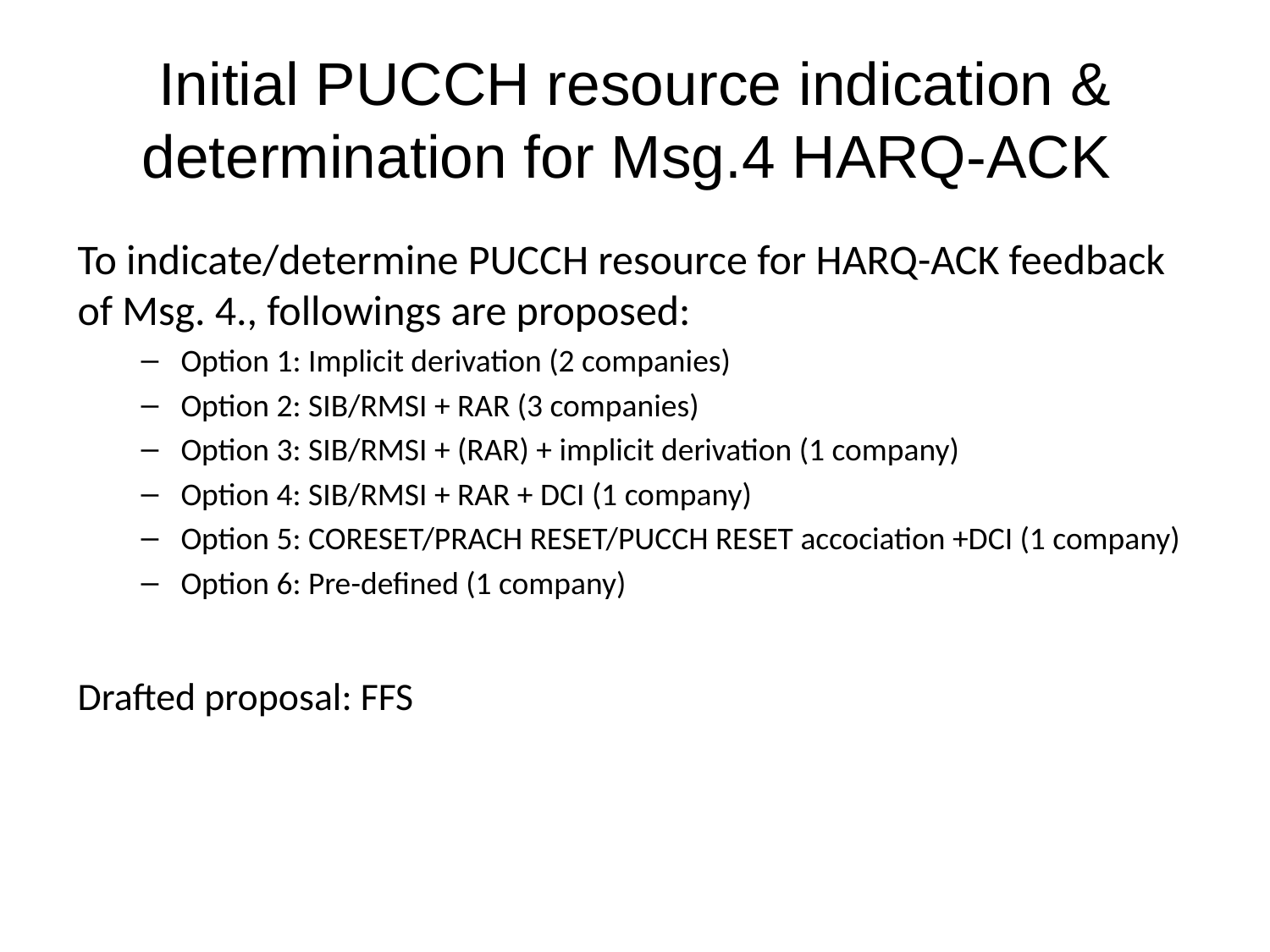

# Initial PUCCH resource indication & determination for Msg.4 HARQ-ACK
To indicate/determine PUCCH resource for HARQ-ACK feedback of Msg. 4., followings are proposed:
Option 1: Implicit derivation (2 companies)
Option 2: SIB/RMSI + RAR (3 companies)
Option 3: SIB/RMSI + (RAR) + implicit derivation (1 company)
Option 4: SIB/RMSI + RAR + DCI (1 company)
Option 5: CORESET/PRACH RESET/PUCCH RESET accociation +DCI (1 company)
Option 6: Pre-defined (1 company)

Drafted proposal: FFS